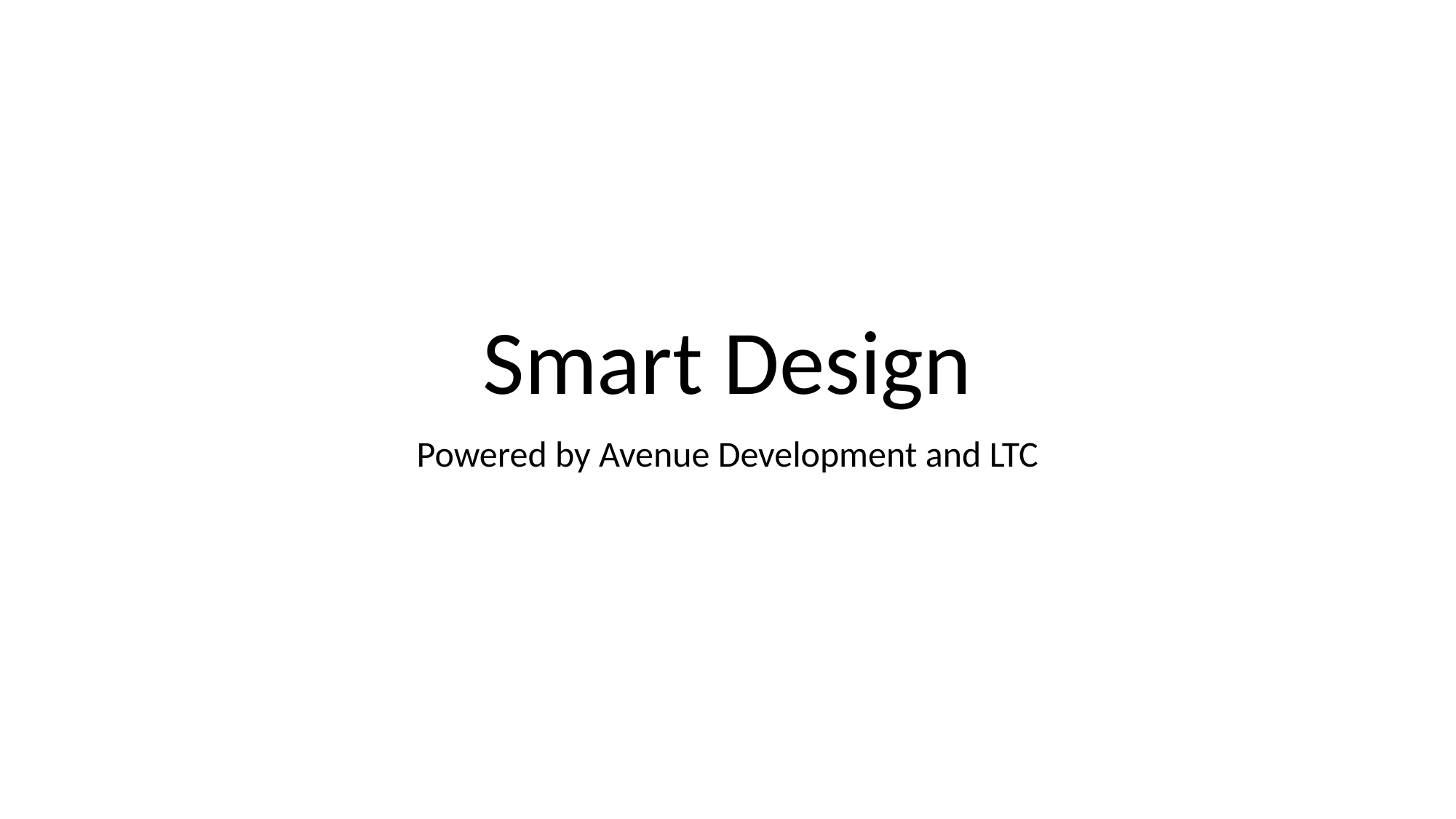

# Smart Design
Powered by Avenue Development and LTC